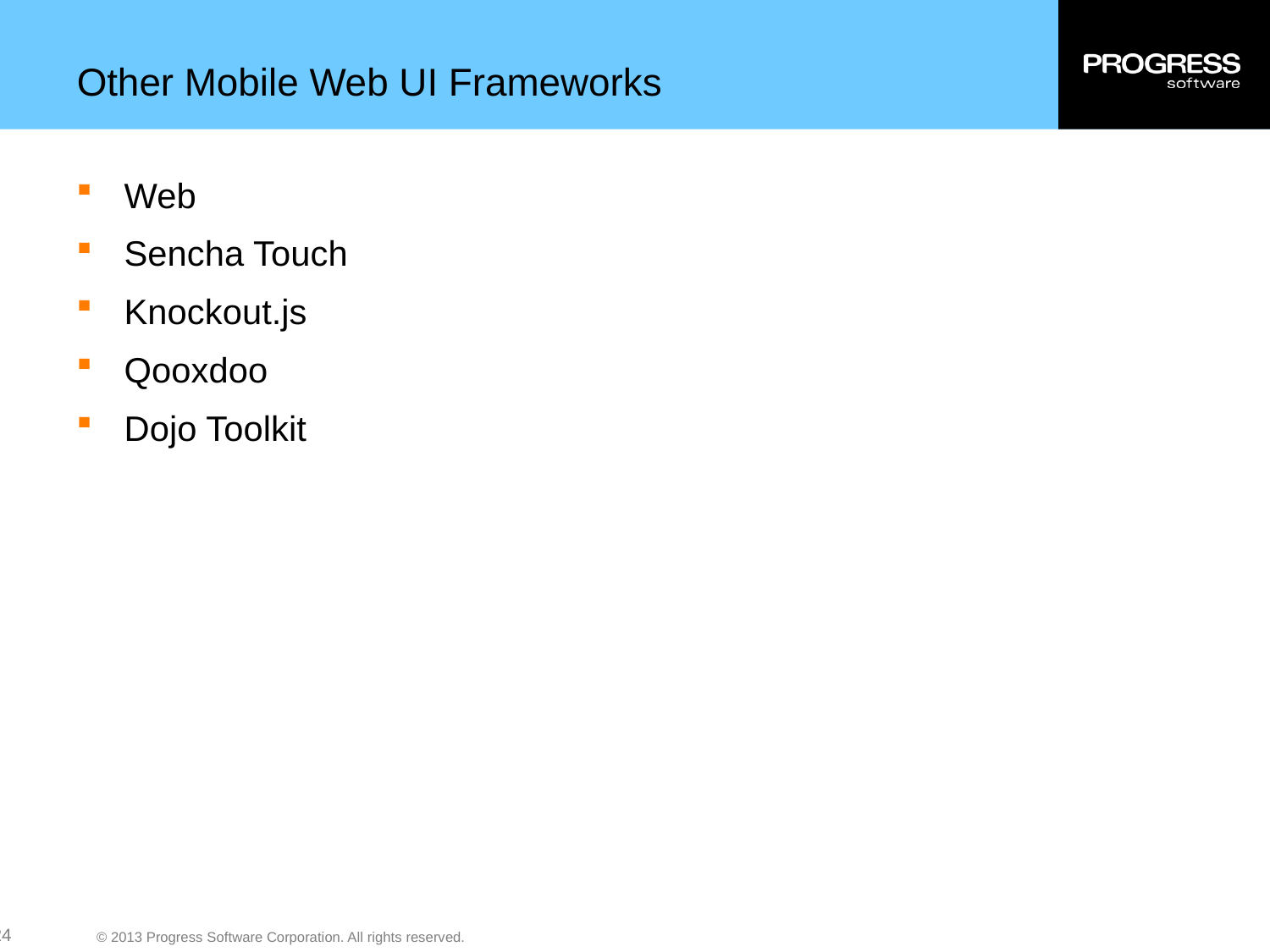

# Other Mobile Web UI Frameworks
Web
Sencha Touch
Knockout.js
Qooxdoo
Dojo Toolkit